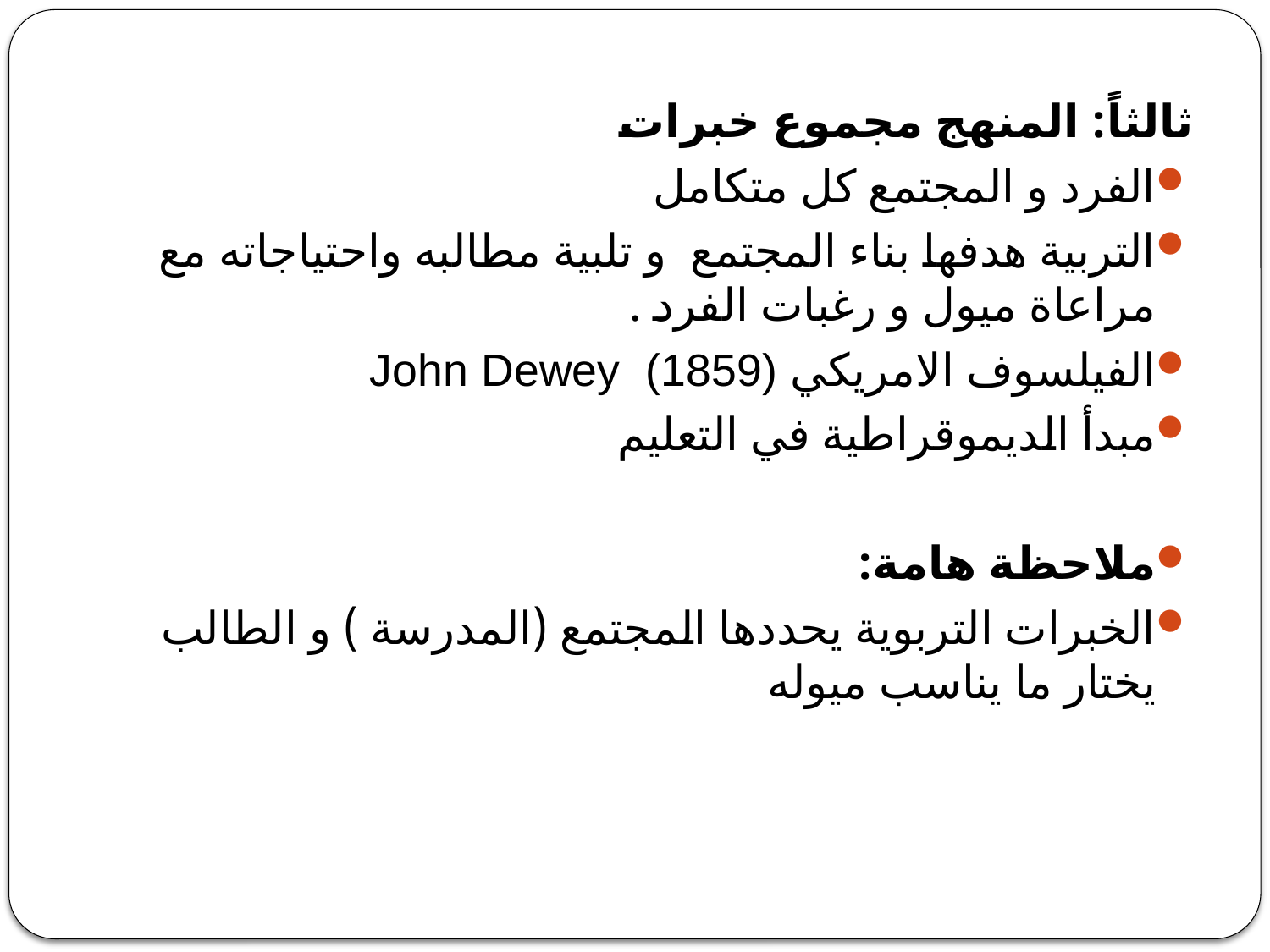

ثالثاً: المنهج مجموع خبرات
الفرد و المجتمع كل متكامل
التربية هدفها بناء المجتمع  و تلبية مطالبه واحتياجاته مع مراعاة ميول و رغبات الفرد .
الفيلسوف الامريكي John Dewey  (1859)
مبدأ الديموقراطية في التعليم

ملاحظة هامة:
الخبرات التربوية يحددها المجتمع (المدرسة ) و الطالب يختار ما يناسب ميوله